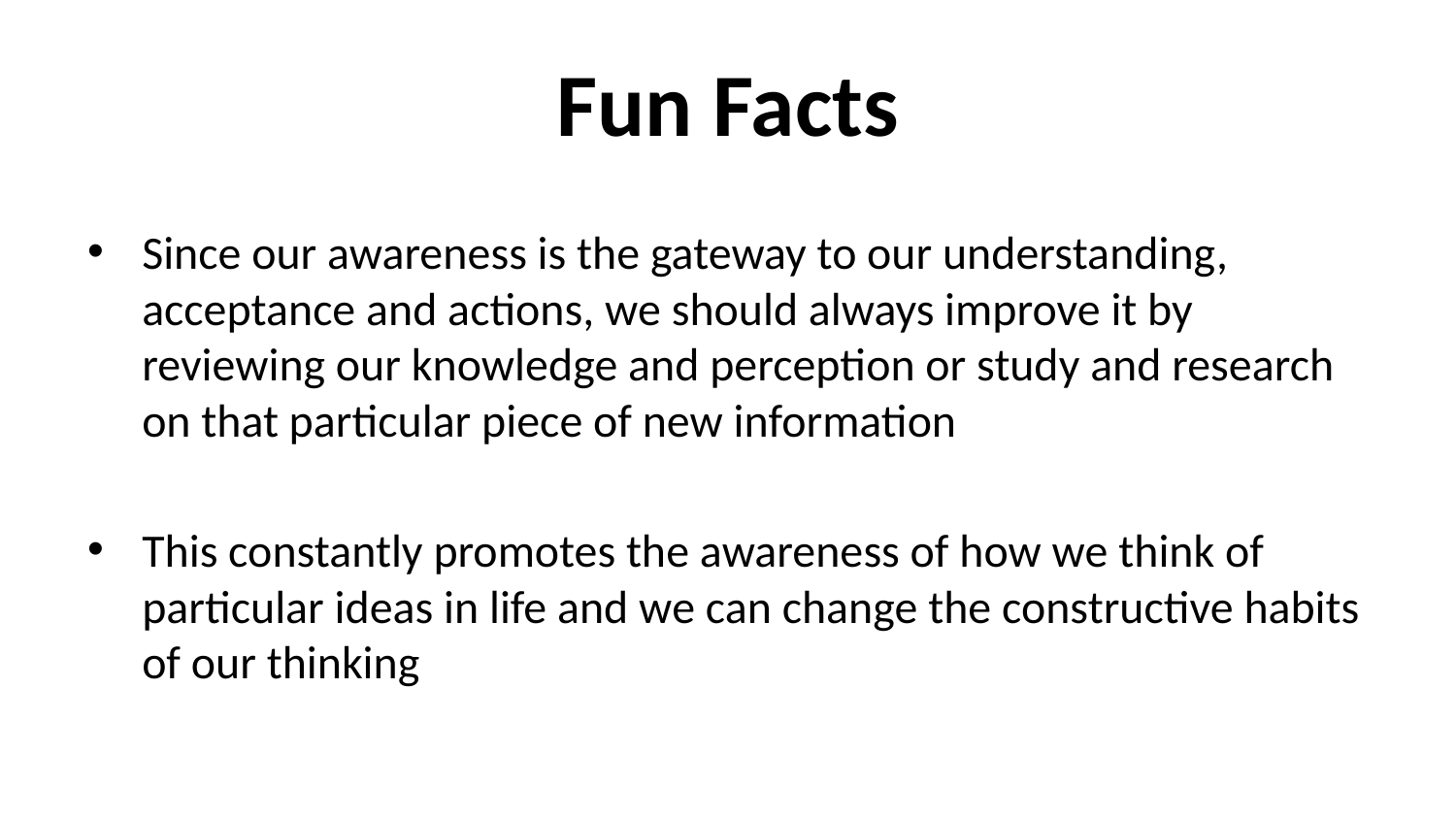

# Fun Facts
Since our awareness is the gateway to our understanding, acceptance and actions, we should always improve it by reviewing our knowledge and perception or study and research on that particular piece of new information

This constantly promotes the awareness of how we think of particular ideas in life and we can change the constructive habits of our thinking